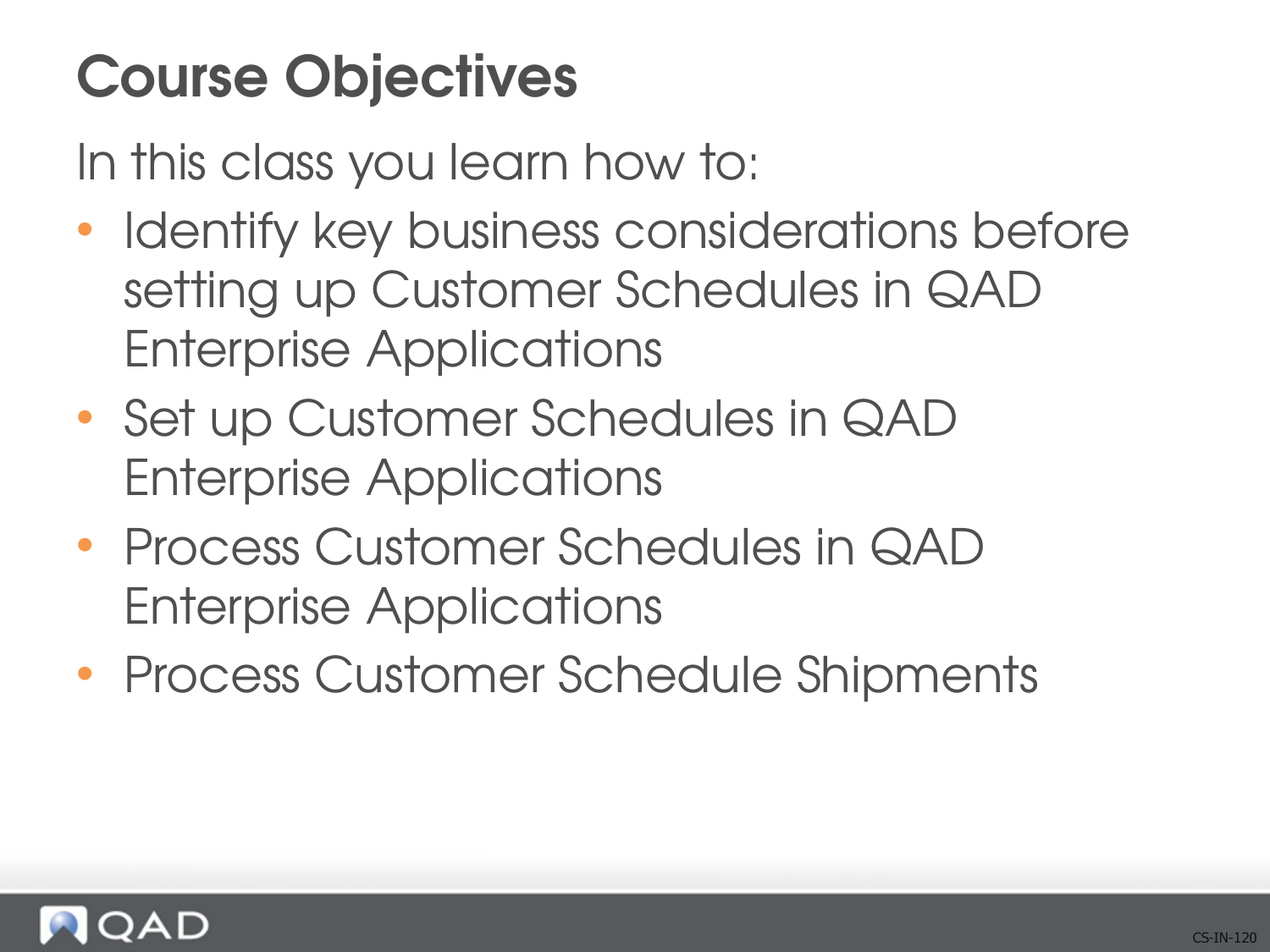

# Course Objectives
In this class you learn how to:
Identify key business considerations before setting up Customer Schedules in QAD Enterprise Applications
Set up Customer Schedules in QAD Enterprise Applications
Process Customer Schedules in QAD Enterprise Applications
Process Customer Schedule Shipments
CS-IN-120